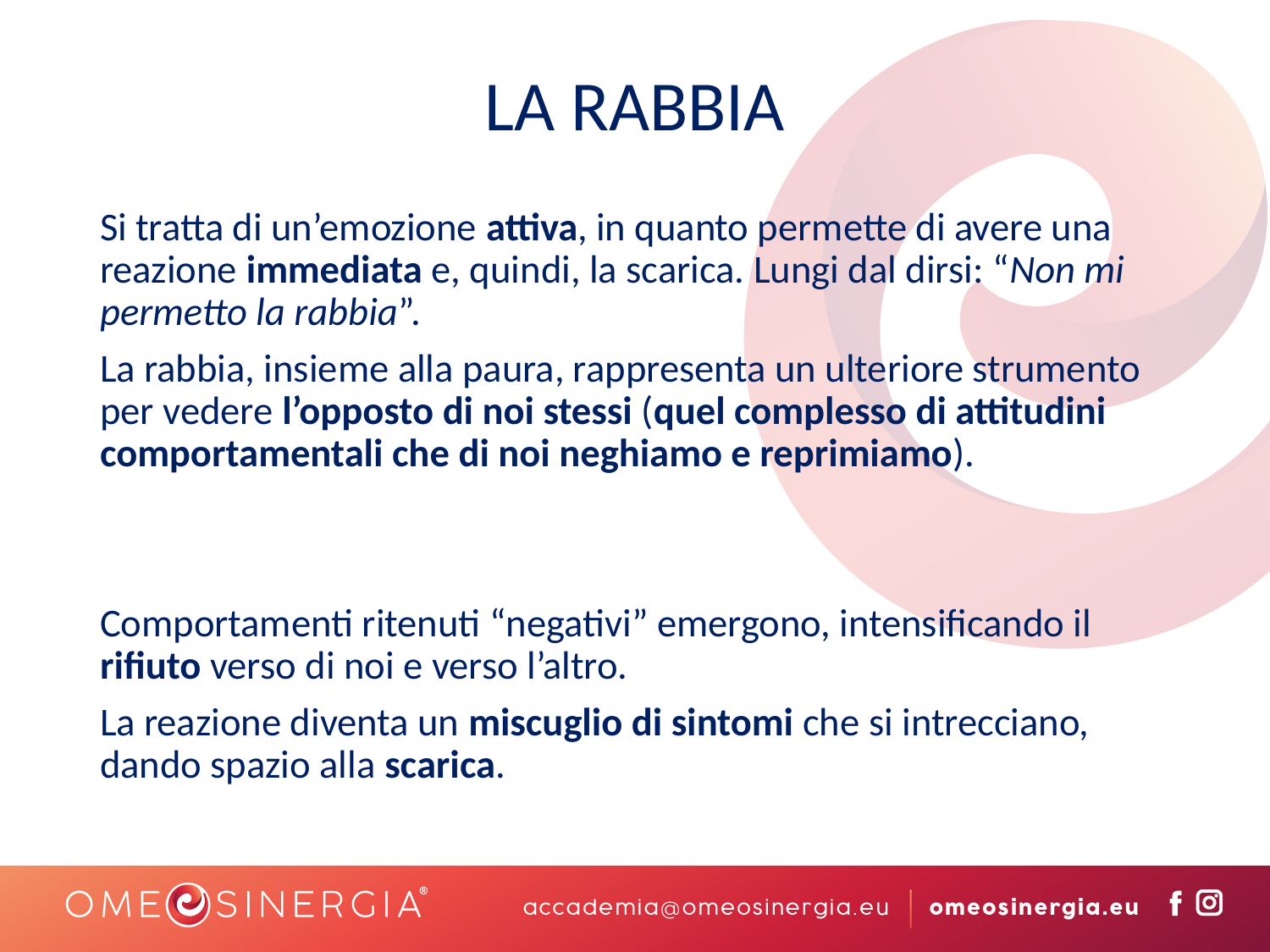

# LA RABBIA
Si tratta di un’emozione attiva, in quanto permette di avere una reazione immediata e, quindi, la scarica. Lungi dal dirsi: “Non mi permetto la rabbia”.
La rabbia, insieme alla paura, rappresenta un ulteriore strumento per vedere l’opposto di noi stessi (quel complesso di attitudini comportamentali che di noi neghiamo e reprimiamo).

Comportamenti ritenuti “negativi” emergono, intensificando il rifiuto verso di noi e verso l’altro.
La reazione diventa un miscuglio di sintomi che si intrecciano, dando spazio alla scarica.